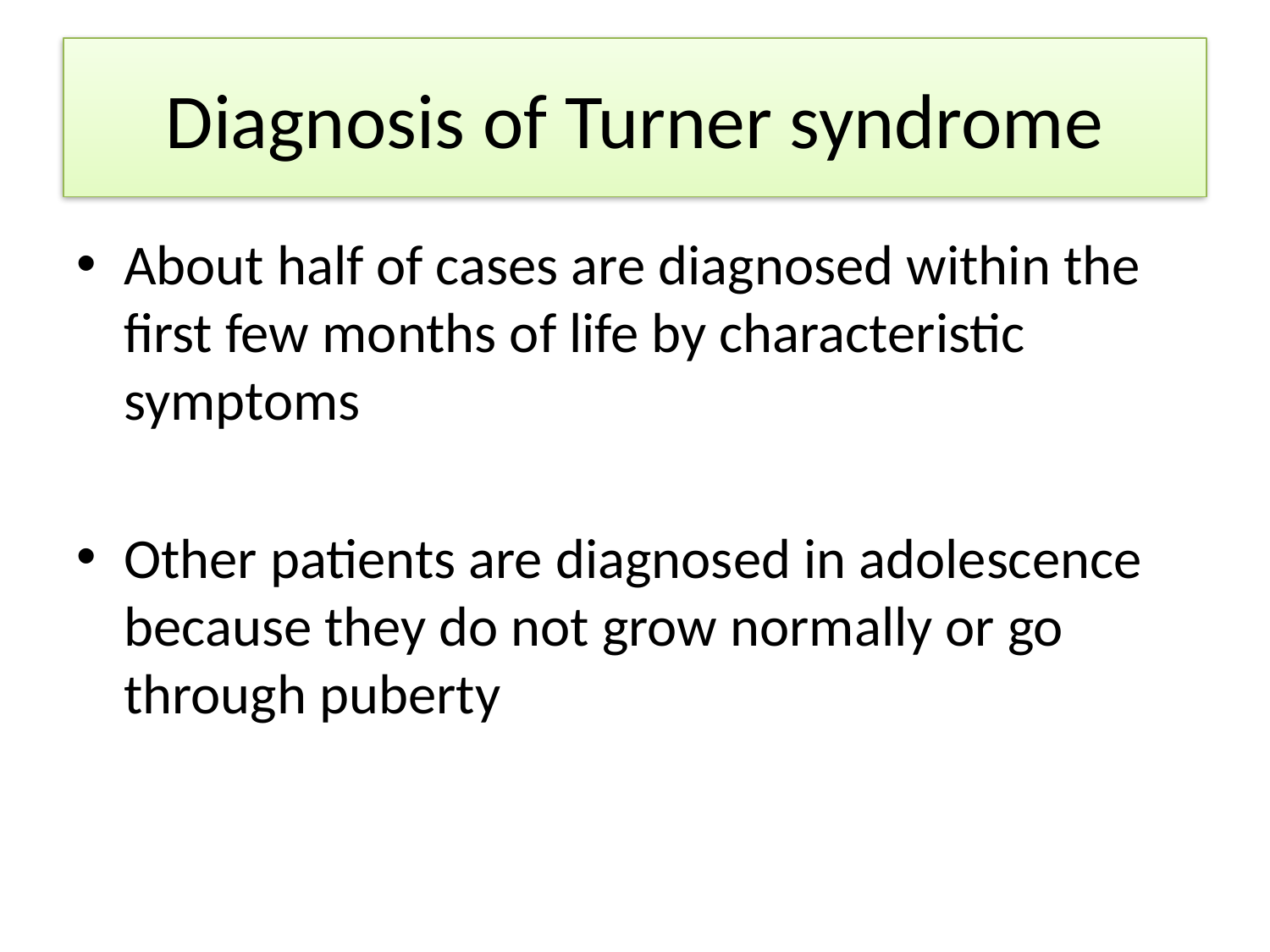

# Diagnosis of Turner syndrome
About half of cases are diagnosed within the first few months of life by characteristic symptoms

Other patients are diagnosed in adolescence because they do not grow normally or go through puberty